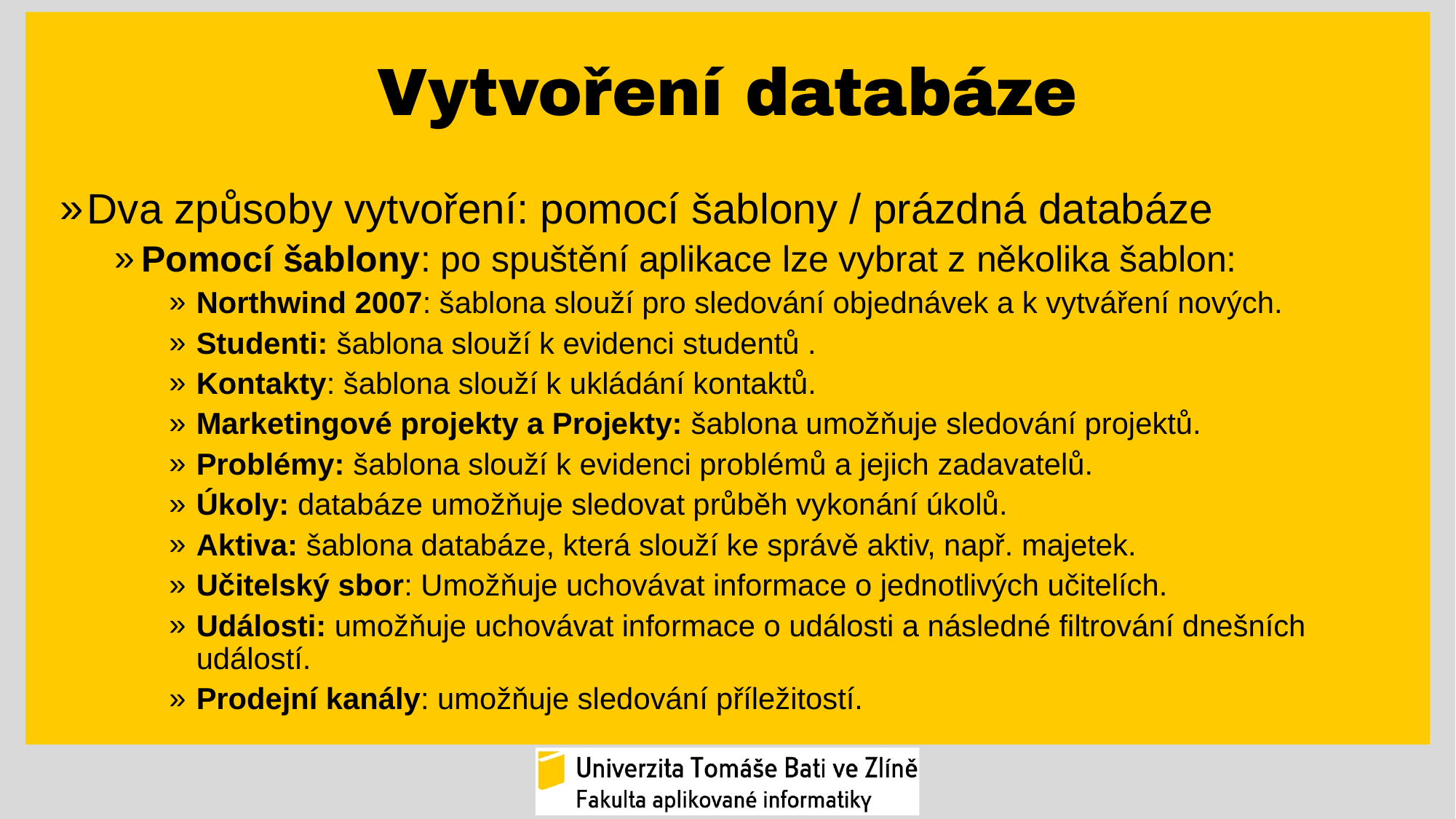

# Vytvoření databáze
Dva způsoby vytvoření: pomocí šablony / prázdná databáze
Pomocí šablony: po spuštění aplikace lze vybrat z několika šablon:
Northwind 2007: šablona slouží pro sledování objednávek a k vytváření nových.
Studenti: šablona slouží k evidenci studentů .
Kontakty: šablona slouží k ukládání kontaktů.
Marketingové projekty a Projekty: šablona umožňuje sledování projektů.
Problémy: šablona slouží k evidenci problémů a jejich zadavatelů.
Úkoly: databáze umožňuje sledovat průběh vykonání úkolů.
Aktiva: šablona databáze, která slouží ke správě aktiv, např. majetek.
Učitelský sbor: Umožňuje uchovávat informace o jednotlivých učitelích.
Události: umožňuje uchovávat informace o události a následné filtrování dnešních událostí.
Prodejní kanály: umožňuje sledování příležitostí.